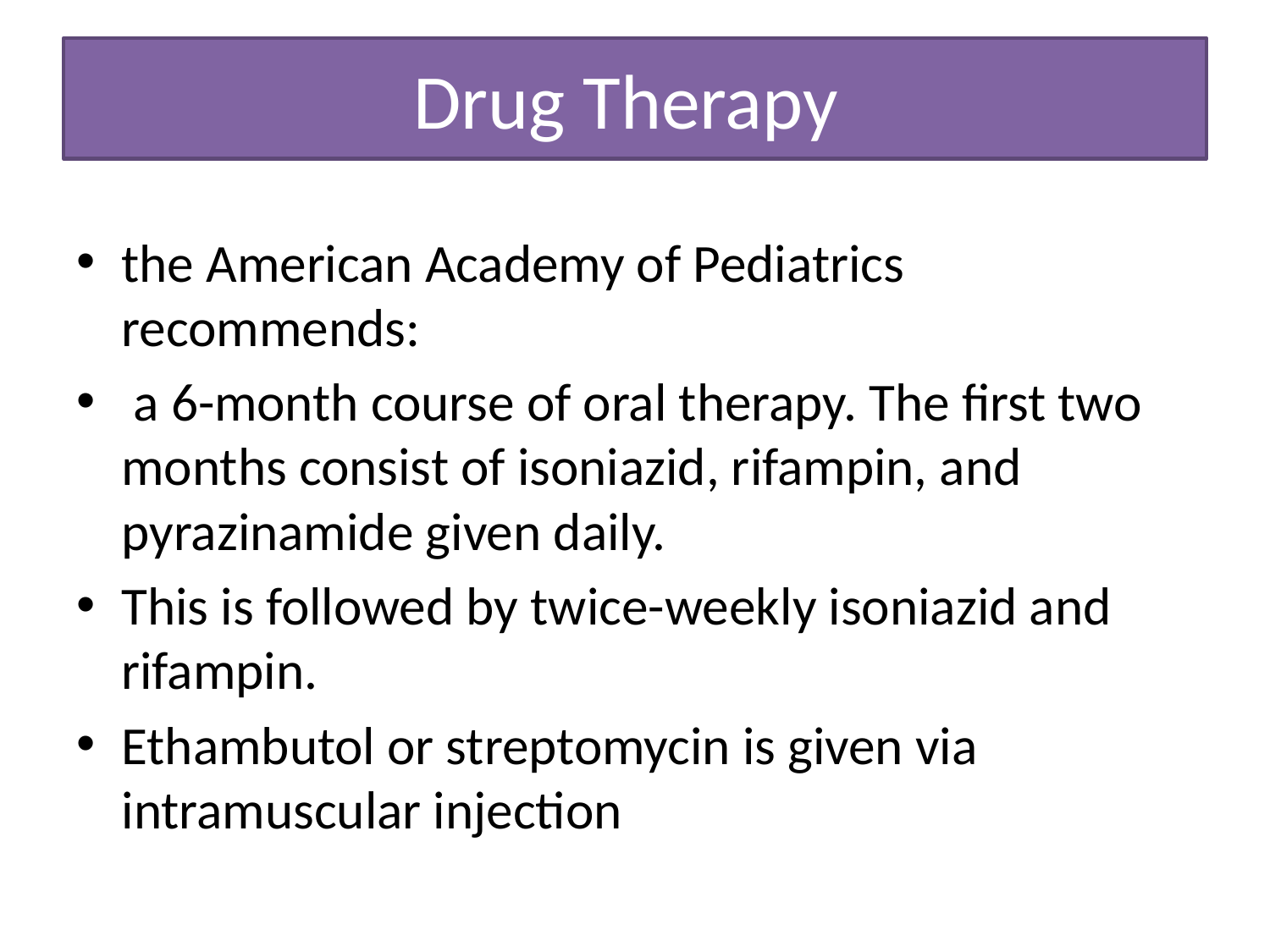

# Drug Therapy
the American Academy of Pediatrics recommends:
 a 6-month course of oral therapy. The first two months consist of isoniazid, rifampin, and pyrazinamide given daily.
This is followed by twice-weekly isoniazid and rifampin.
Ethambutol or streptomycin is given via intramuscular injection